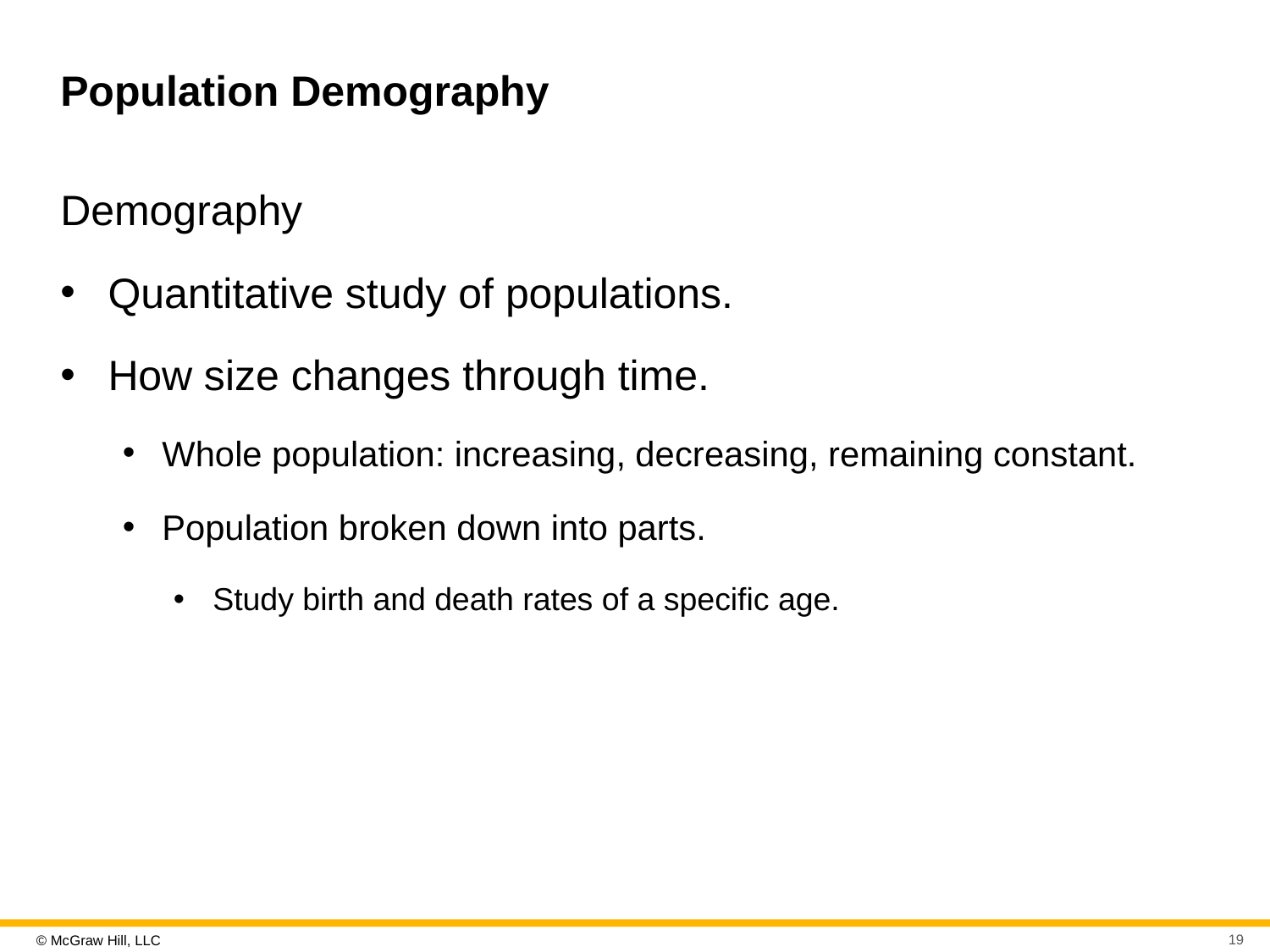

# Population Demography
Demography
Quantitative study of populations.
How size changes through time.
Whole population: increasing, decreasing, remaining constant.
Population broken down into parts.
Study birth and death rates of a specific age.
19